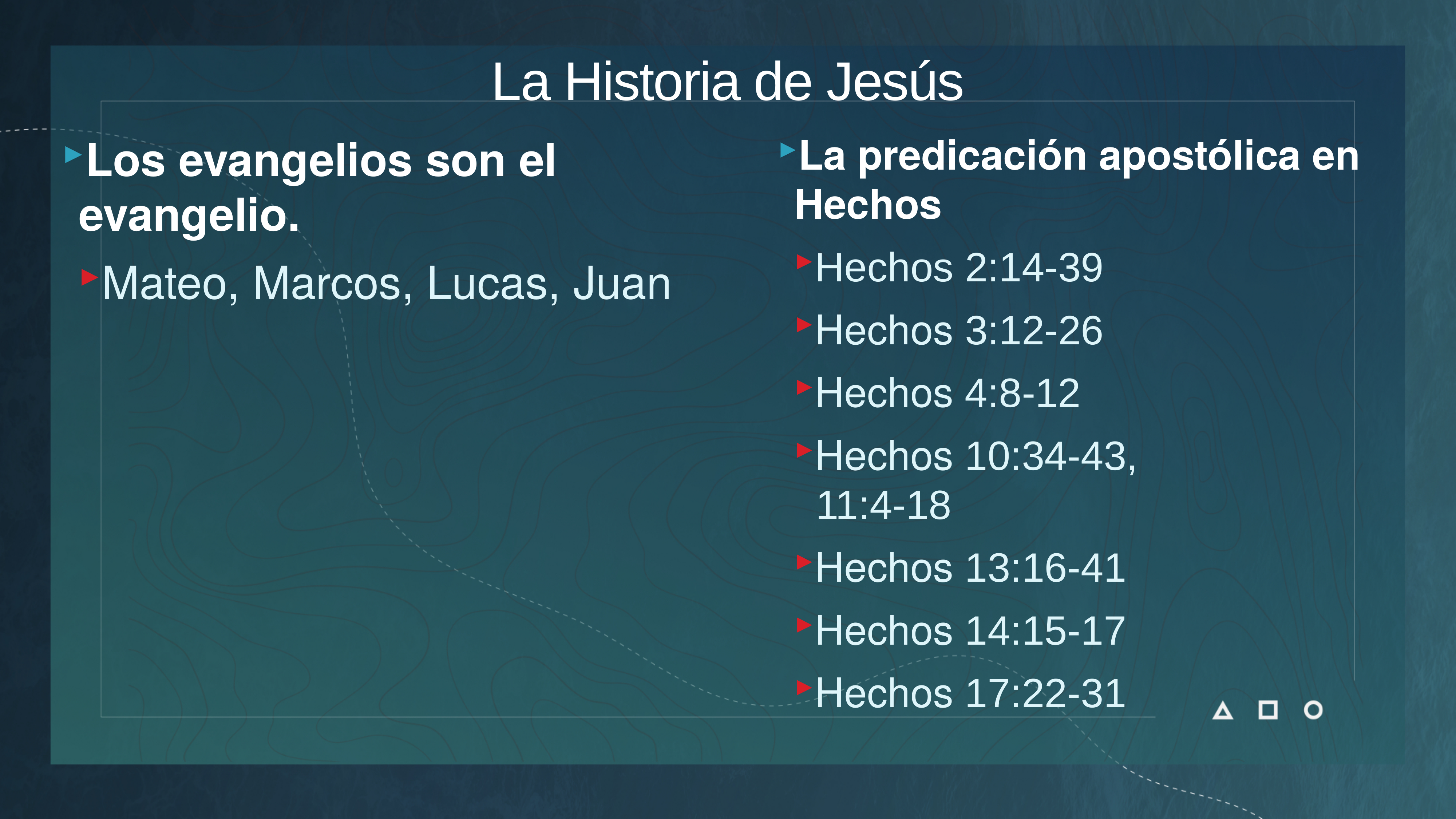

# La Historia de Jesús
La predicación apostólica en Hechos
Hechos 2:14-39
Hechos 3:12-26
Hechos 4:8-12
Hechos 10:34-43,
 11:4-18
Hechos 13:16-41
Hechos 14:15-17
Hechos 17:22-31
Los evangelios son el evangelio.
Mateo, Marcos, Lucas, Juan